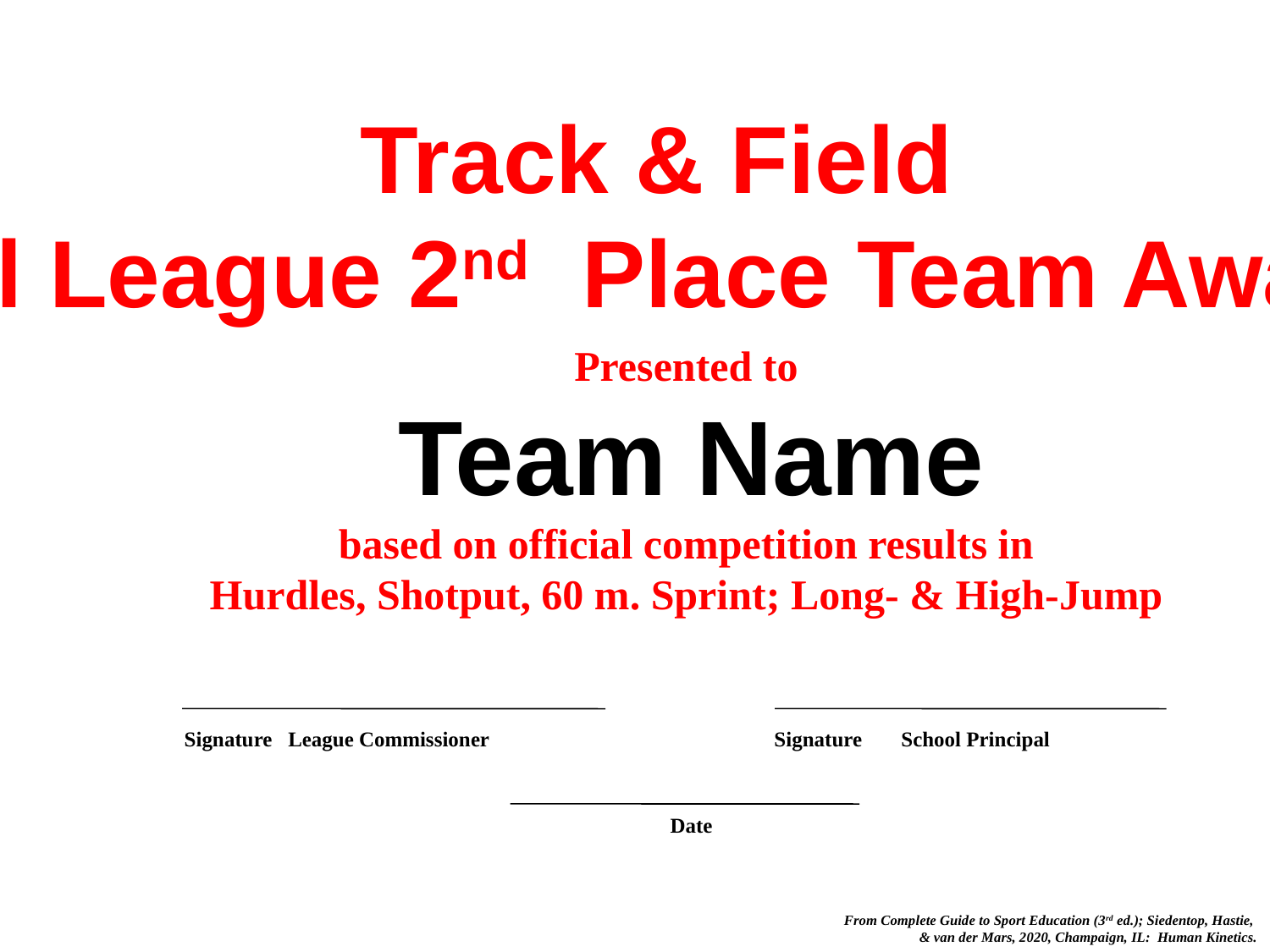

Track & Field
All League 2nd  Place Team Award
Presented to
Team Name
based on official competition results in
Hurdles, Shotput, 60 m. Sprint; Long- & High-Jump

Signature   League Commissioner
Signature	School Principal

Date